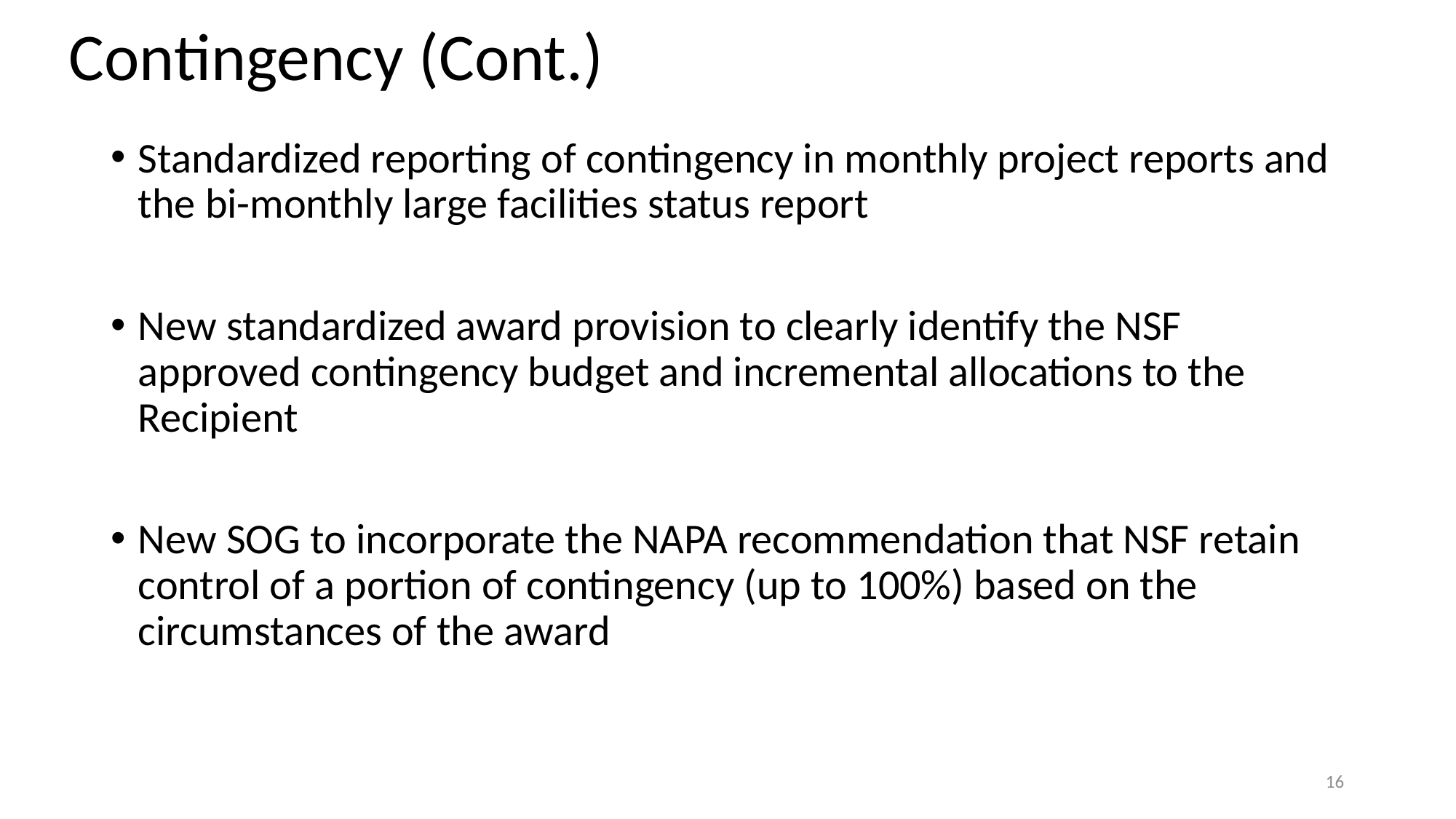

# Contingency (Cont.)
Standardized reporting of contingency in monthly project reports and the bi-monthly large facilities status report

New standardized award provision to clearly identify the NSF approved contingency budget and incremental allocations to the Recipient

New SOG to incorporate the NAPA recommendation that NSF retain control of a portion of contingency (up to 100%) based on the circumstances of the award

16